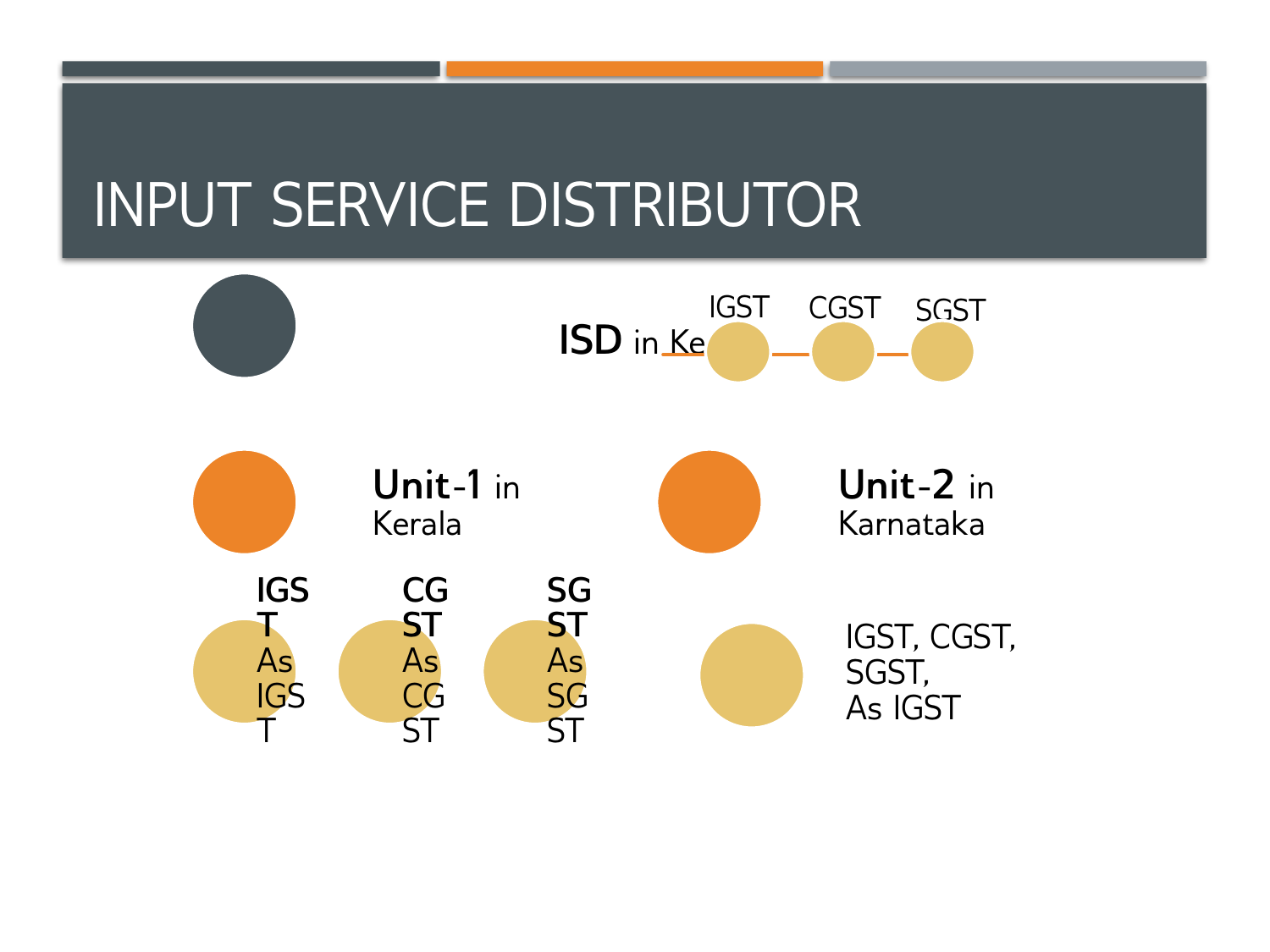

# Input service distributor
ISD in Kerala
Unit-1 in
Kerala
IGST
As IGST
SGST
As SGST
Unit-2 in
Karnataka
IGST, CGST, SGST,
As IGST
CGST
As CGST
IGST
CGST
SGST